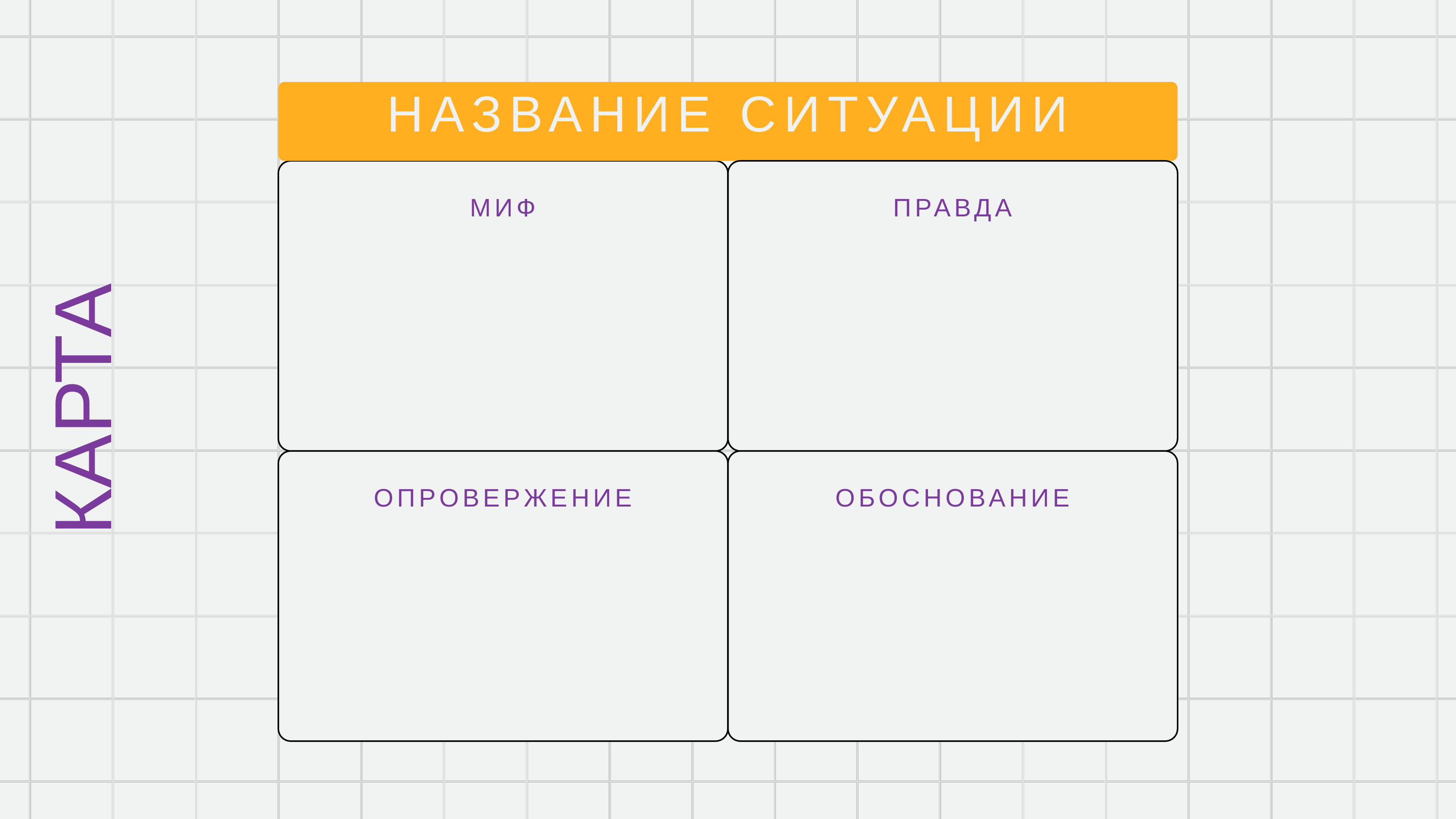

НАЗВАНИЕ СИТУАЦИИ

МИФ

ПРАВДА
КАРТА

ОПРОВЕРЖЕНИЕ

ОБОСНОВАНИЕ